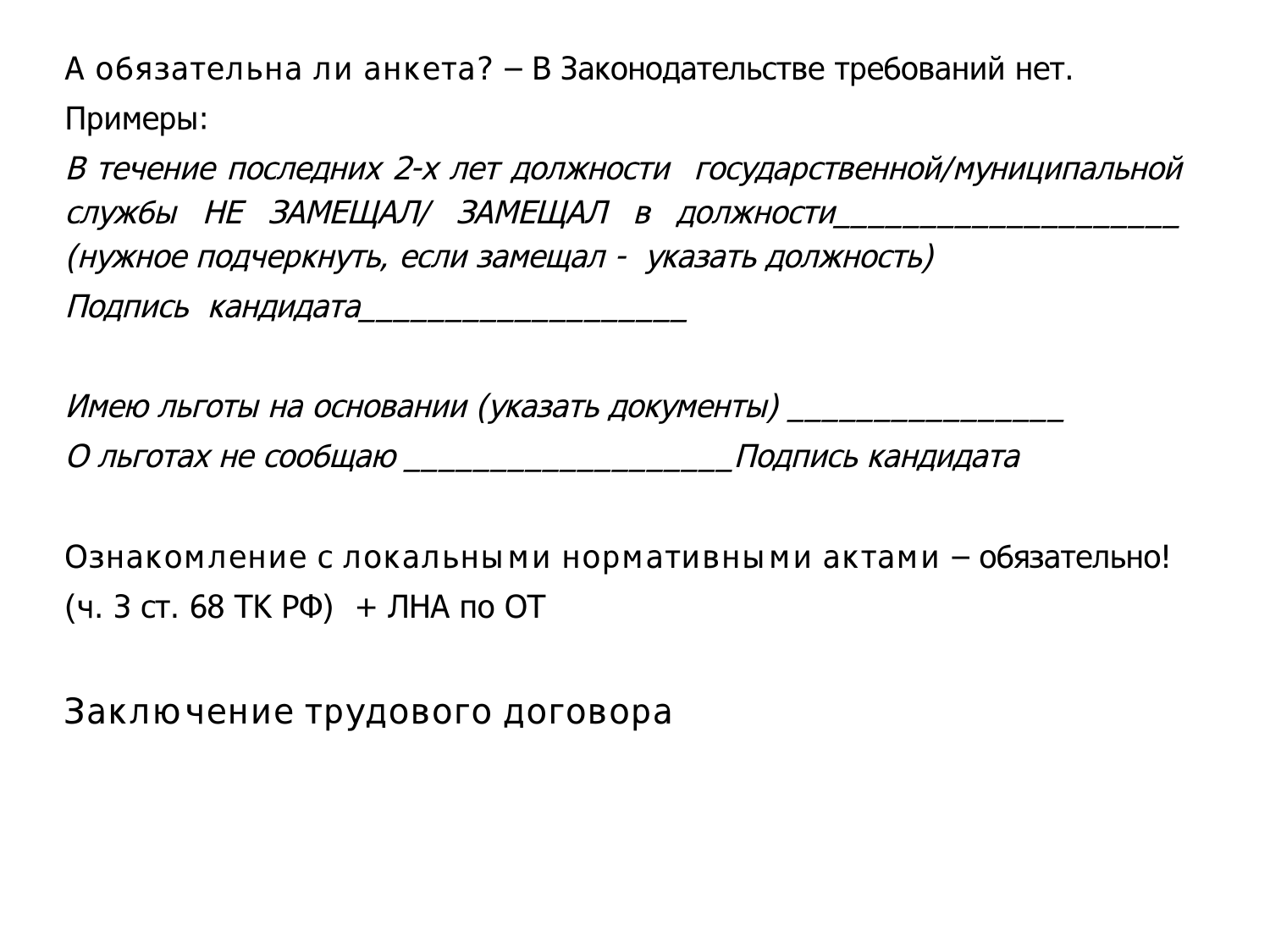

А обязательна ли анкета? – В 3аконодательстве требований нет.
Примеры:
В течение последних 2-х лет должности  государственной/муниципальной службы НЕ ЗАМЕЩАЛ/ ЗАМЕЩАЛ в должности____________________ (нужное подчеркнуть, если замещал -  указать должность)
Подпись  кандидата___________________

Имею льготы на основании (указать документы) ________________
О льготах не сообщаю ___________________Подпись кандидата

Ознакомление с локальными нормативными актами – обязательно!
(ч. 3 ст. 68 ТК РФ)  + ЛНА по ОТ

Заключение трудового договора